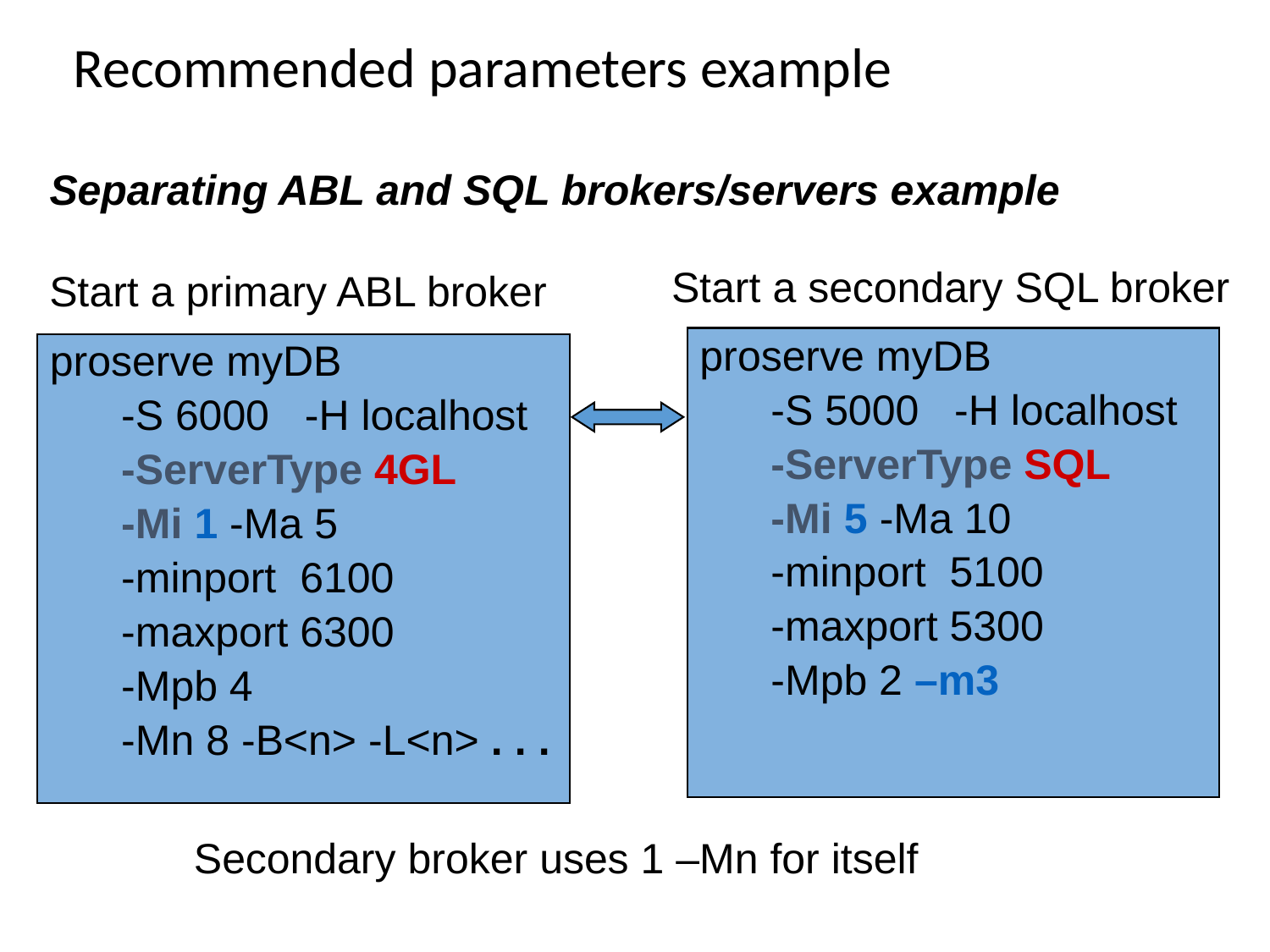

# Recommended parameters example
Separating ABL and SQL brokers/servers example
Start a secondary SQL broker
Start a primary ABL broker
proserve myDB
      -S 5000   -H localhost
      -ServerType SQL
      -Mi 5 -Ma 10
      -minport  5100
      -maxport 5300
      -Mpb 2 –m3
proserve myDB
      -S 6000   -H localhost
      -ServerType 4GL
      -Mi 1 -Ma 5
      -minport  6100
      -maxport 6300
      -Mpb 4
      -Mn 8 -B<n> -L<n> . . .

Secondary broker uses 1 –Mn for itself